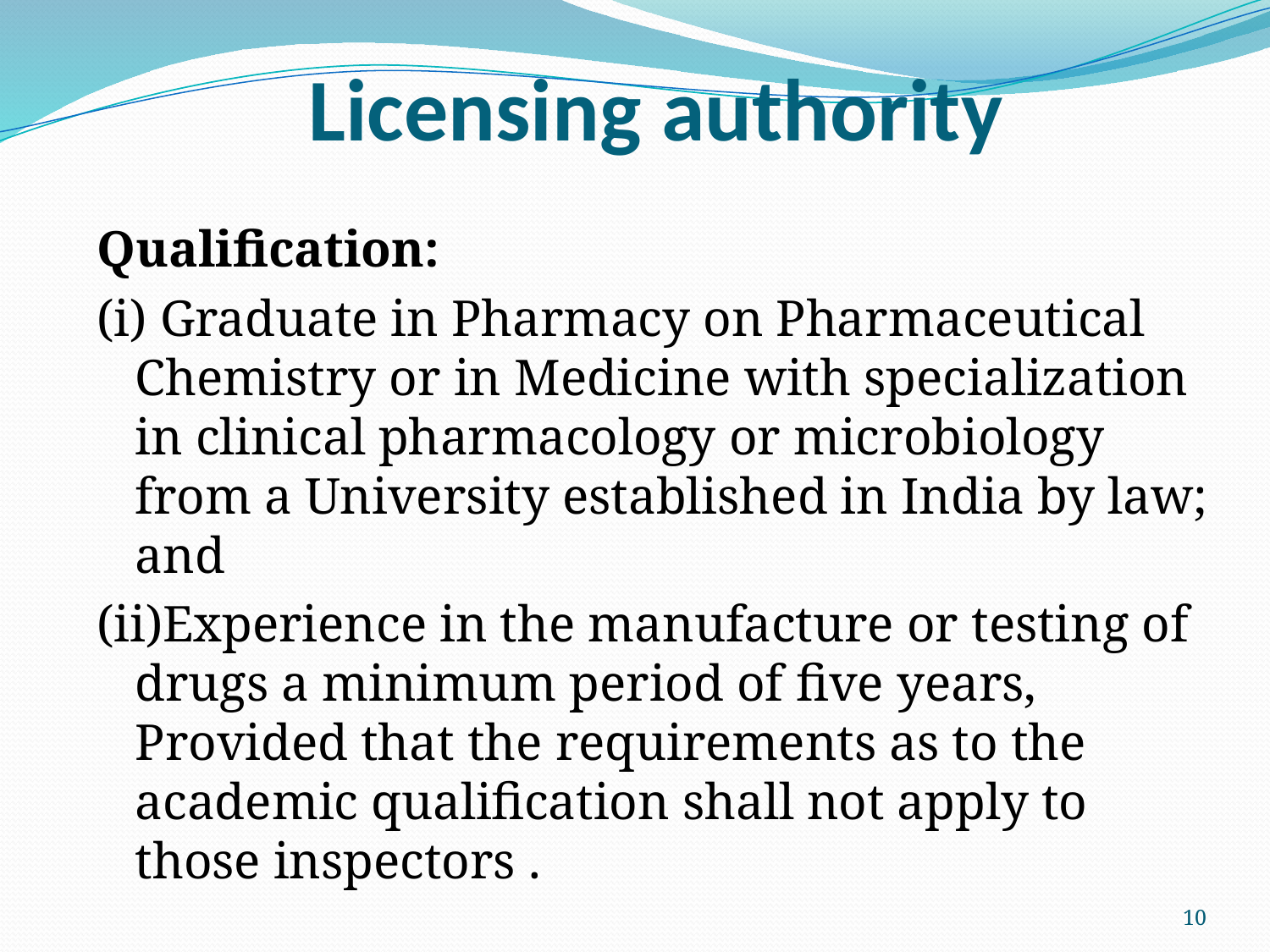

# Licensing authority
Qualification:
(i) Graduate in Pharmacy on Pharmaceutical Chemistry or in Medicine with specialization in clinical pharmacology or microbiology from a University established in India by law; and
(ii)Experience in the manufacture or testing of drugs a minimum period of five years, Provided that the requirements as to the academic qualification shall not apply to those inspectors .
10